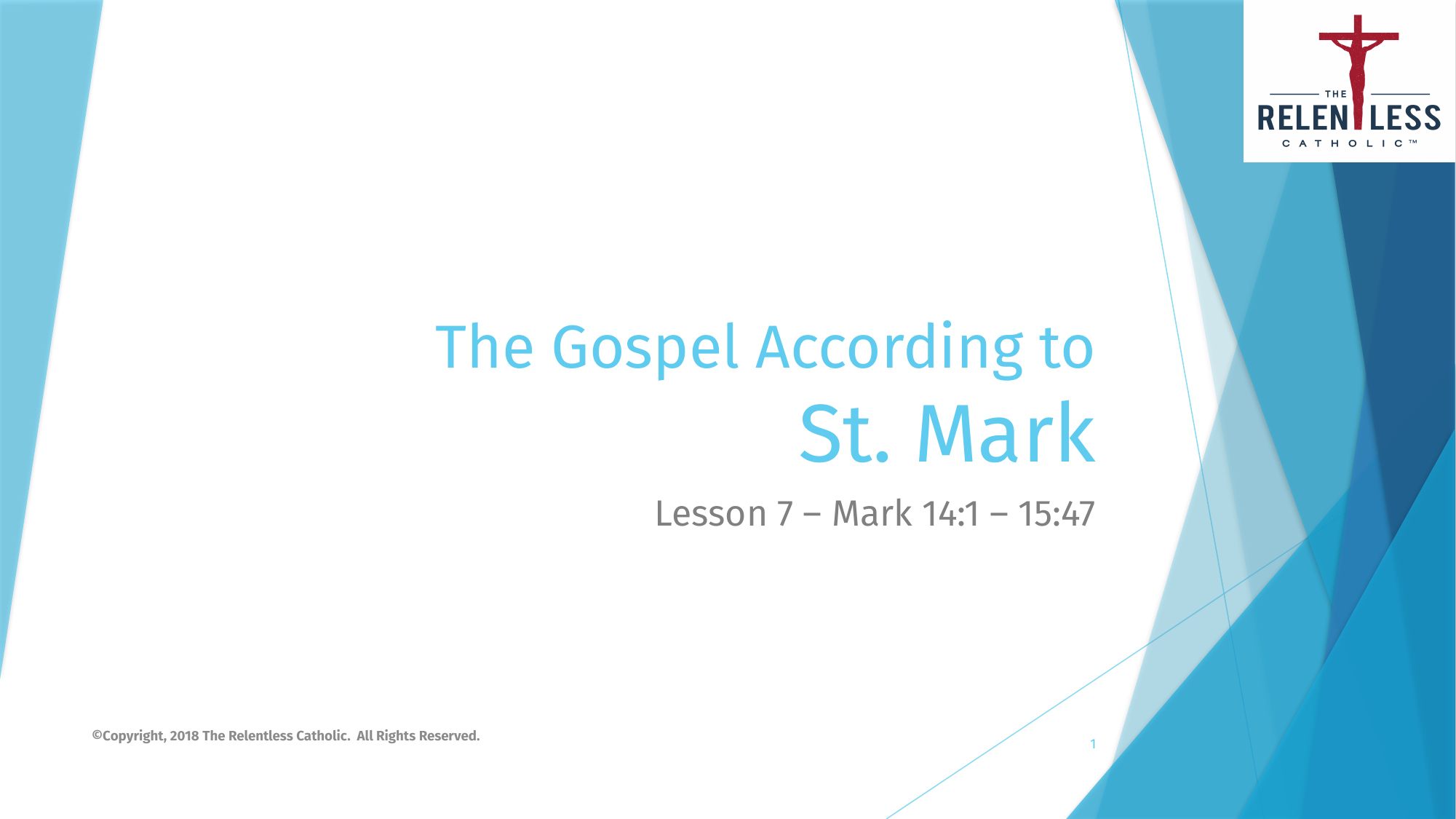

# The Gospel According to St. Mark
Lesson 7 – Mark 14:1 – 15:47

©Copyright, 2018 The Relentless Catholic.  All Rights Reserved.

1